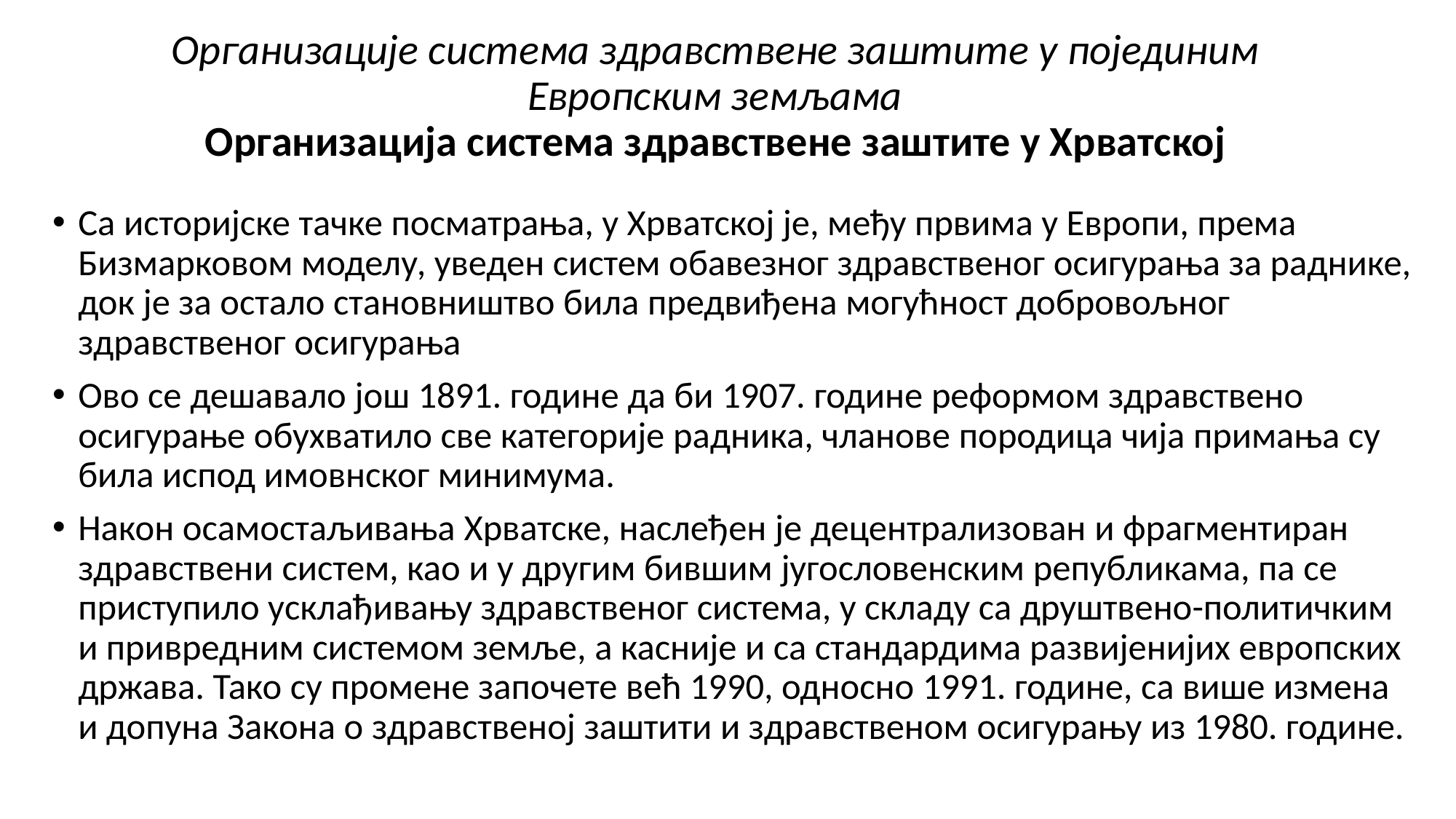

# Организације система здравствене заштите у појединим Европским земљама Организација система здравствене заштите у Хрватској
Са историјске тачке посматрања, у Хрватској је, међу првима у Европи, према Бизмарковом моделу, уведен систем обавезног здравственог осигурања за раднике, док је за остало становништво била предвиђена могућност добровољног здравственог осигурања
Ово се дешавало још 1891. године да би 1907. године реформом здравствено осигурање обухватило све категорије радника, чланове породица чија примања су била испод имовнског минимума.
Након осамостаљивања Хрватске, наслеђен је децентрализован и фрагментиран здравствени систем, као и у другим бившим југословенским републикама, па се приступило усклађивању здравственог система, у складу са друштвено-политичким и привредним системом земље, а касније и са стандардима развијенијих европских држава. Тако су промене започете већ 1990, односно 1991. године, са више измена и допуна Закона о здравственој заштити и здравственом осигурању из 1980. године.